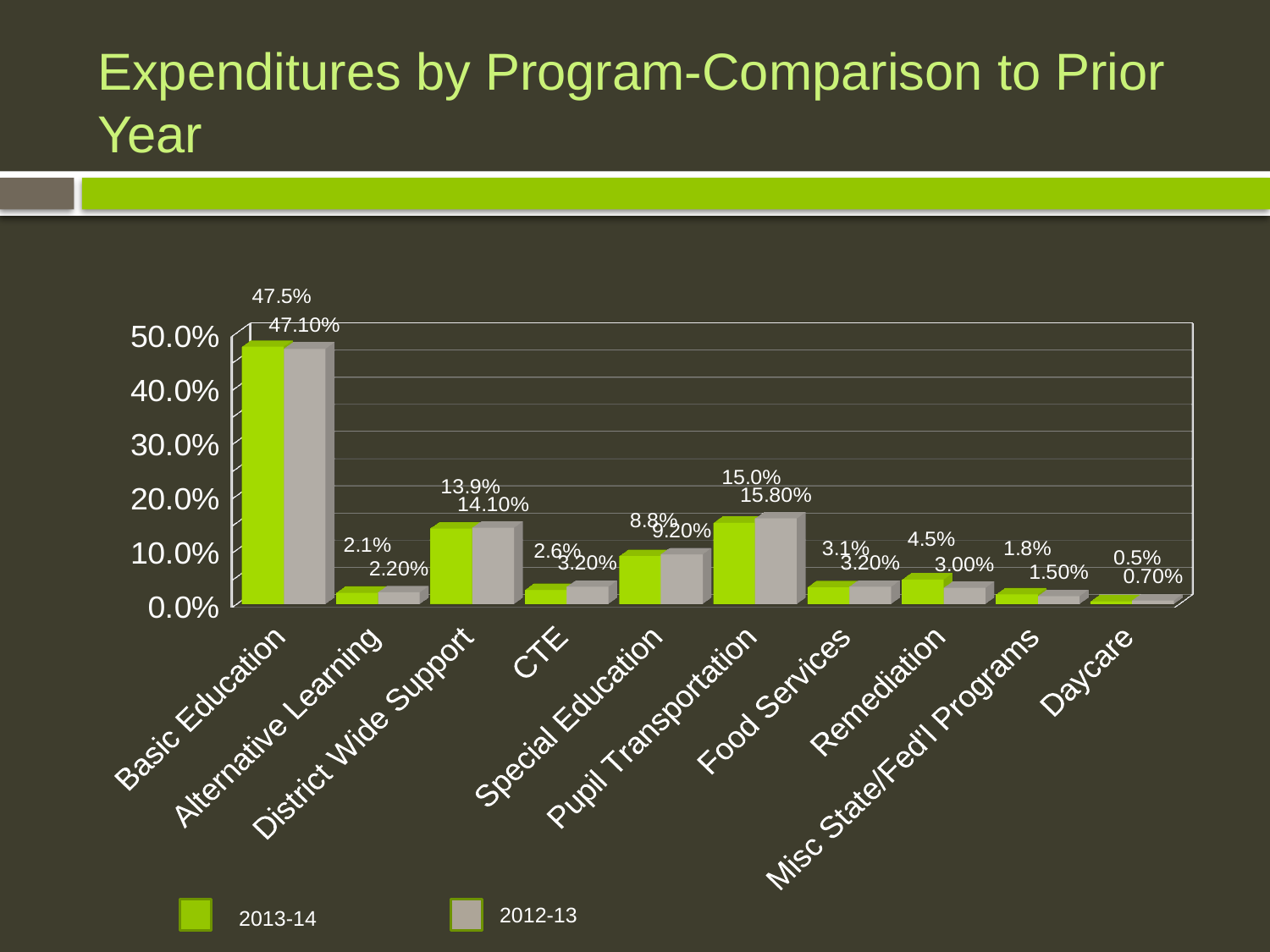

# Expenditures by Program-Comparison to Prior Year

[unsupported chart]

2012-13

2013-14